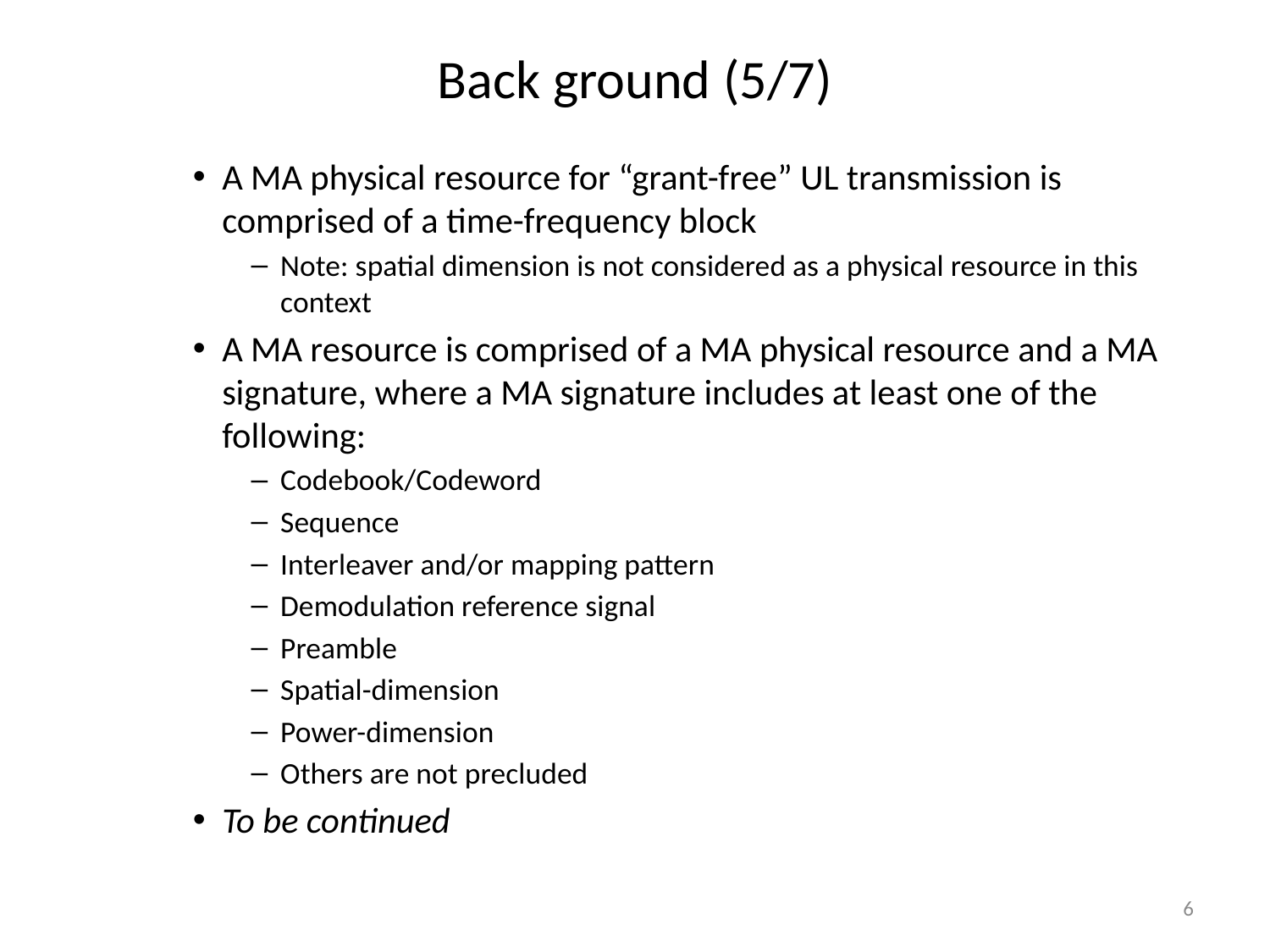

# Back ground (5/7)
A MA physical resource for “grant-free” UL transmission is comprised of a time-frequency block
Note: spatial dimension is not considered as a physical resource in this context
A MA resource is comprised of a MA physical resource and a MA signature, where a MA signature includes at least one of the following:
Codebook/Codeword
Sequence
Interleaver and/or mapping pattern
Demodulation reference signal
Preamble
Spatial-dimension
Power-dimension
Others are not precluded
To be continued

6